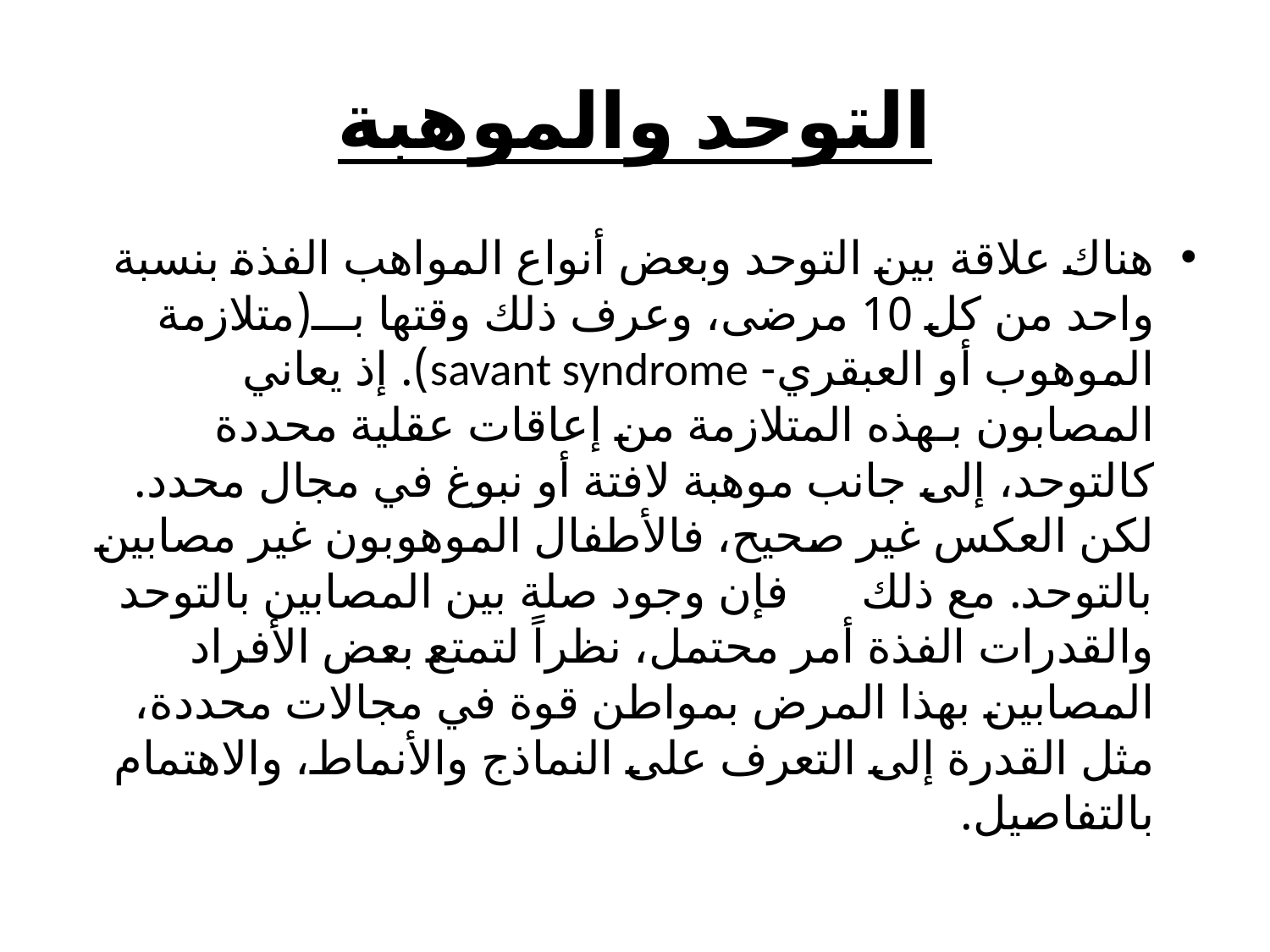

# التوحد والموهبة
هناك علاقة بين التوحد وبعض أنواع المواهب الفذة بنسبة واحد من كل 10 مرضى، وعرف ذلك وقتها بـــ(متلازمة الموهوب أو العبقري- savant syndrome). إذ يعاني المصابون بـهذه المتلازمة من إعاقات عقلية محددة كالتوحد، إلى جانب موهبة لافتة أو نبوغ في مجال محدد. لكن العكس غير صحيح، فالأطفال الموهوبون غير مصابين بالتوحد. مع ذلك      فإن وجود صلة بين المصابين بالتوحد والقدرات الفذة أمر محتمل، نظراً لتمتع بعض الأفراد المصابين بهذا المرض بمواطن قوة في مجالات محددة، مثل القدرة إلى التعرف على النماذج والأنماط، والاهتمام بالتفاصيل.